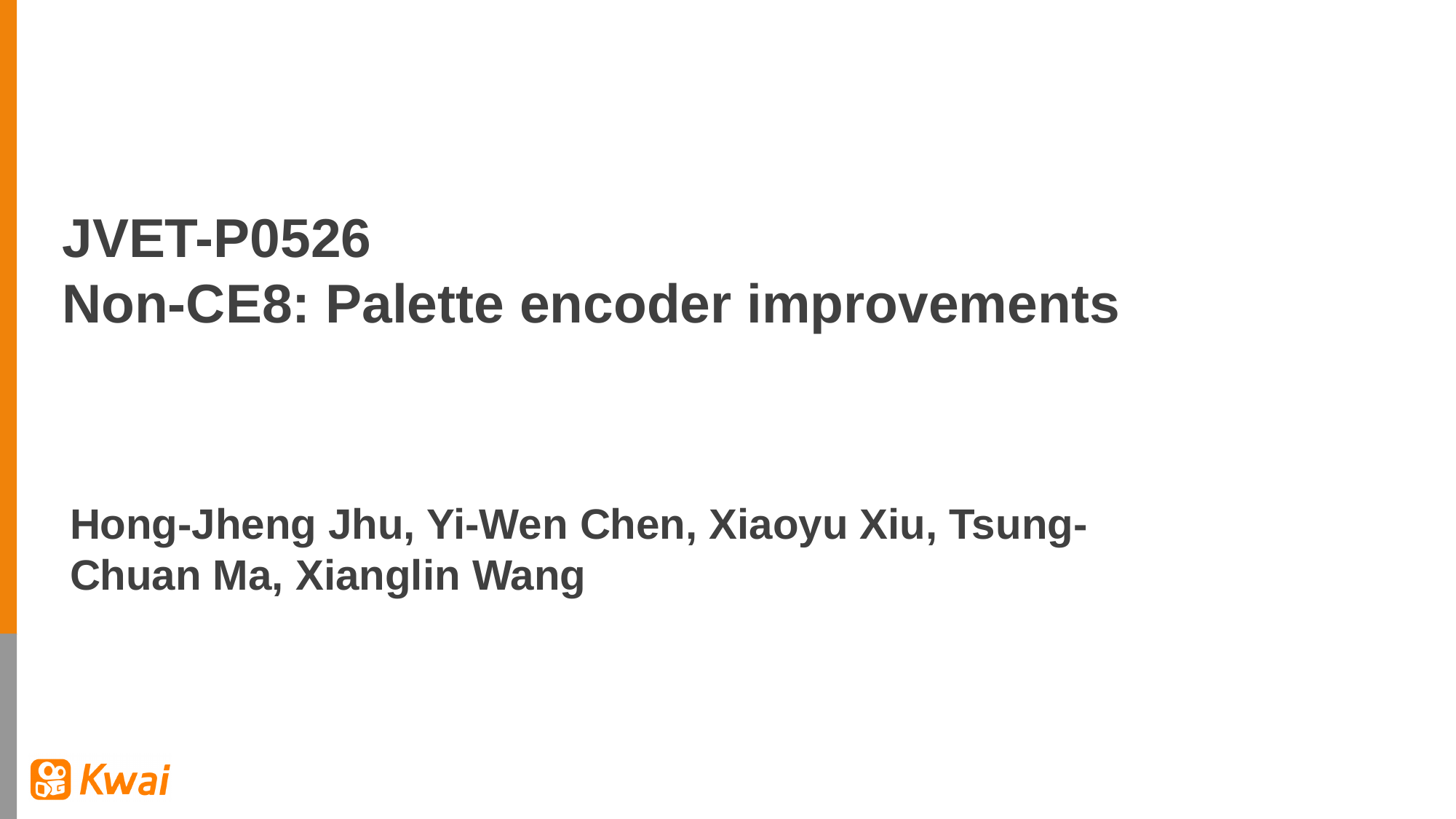

JVET-P0526
Non-CE8: Palette encoder improvements
Hong-Jheng Jhu, Yi-Wen Chen, Xiaoyu Xiu, Tsung-Chuan Ma, Xianglin Wang